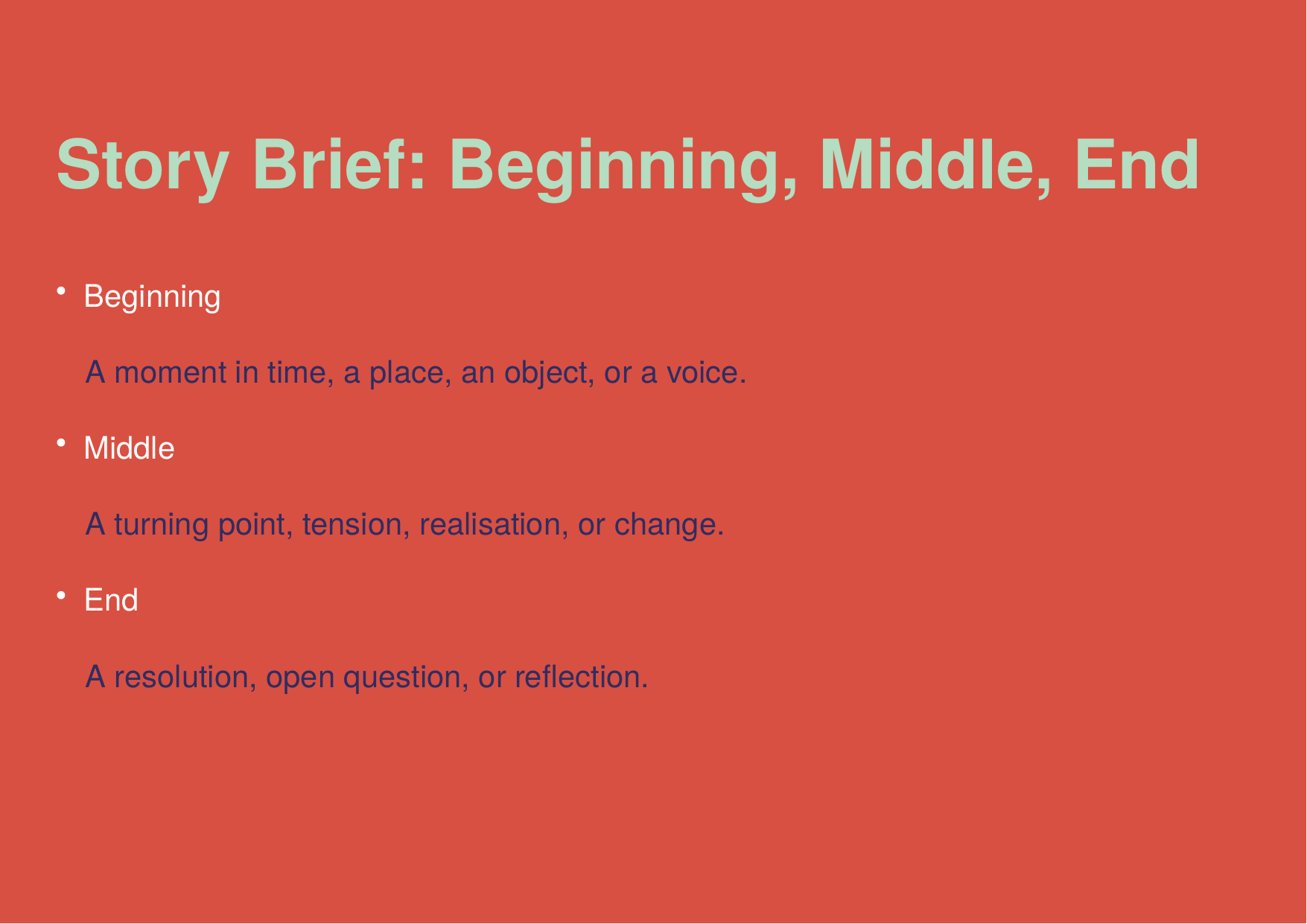

# Story Brief: Beginning, Middle, End
Beginning
	A moment in time, a place, an object, or a voice.
Middle
	A turning point, tension, realisation, or change.
End
	A resolution, open question, or reflection.